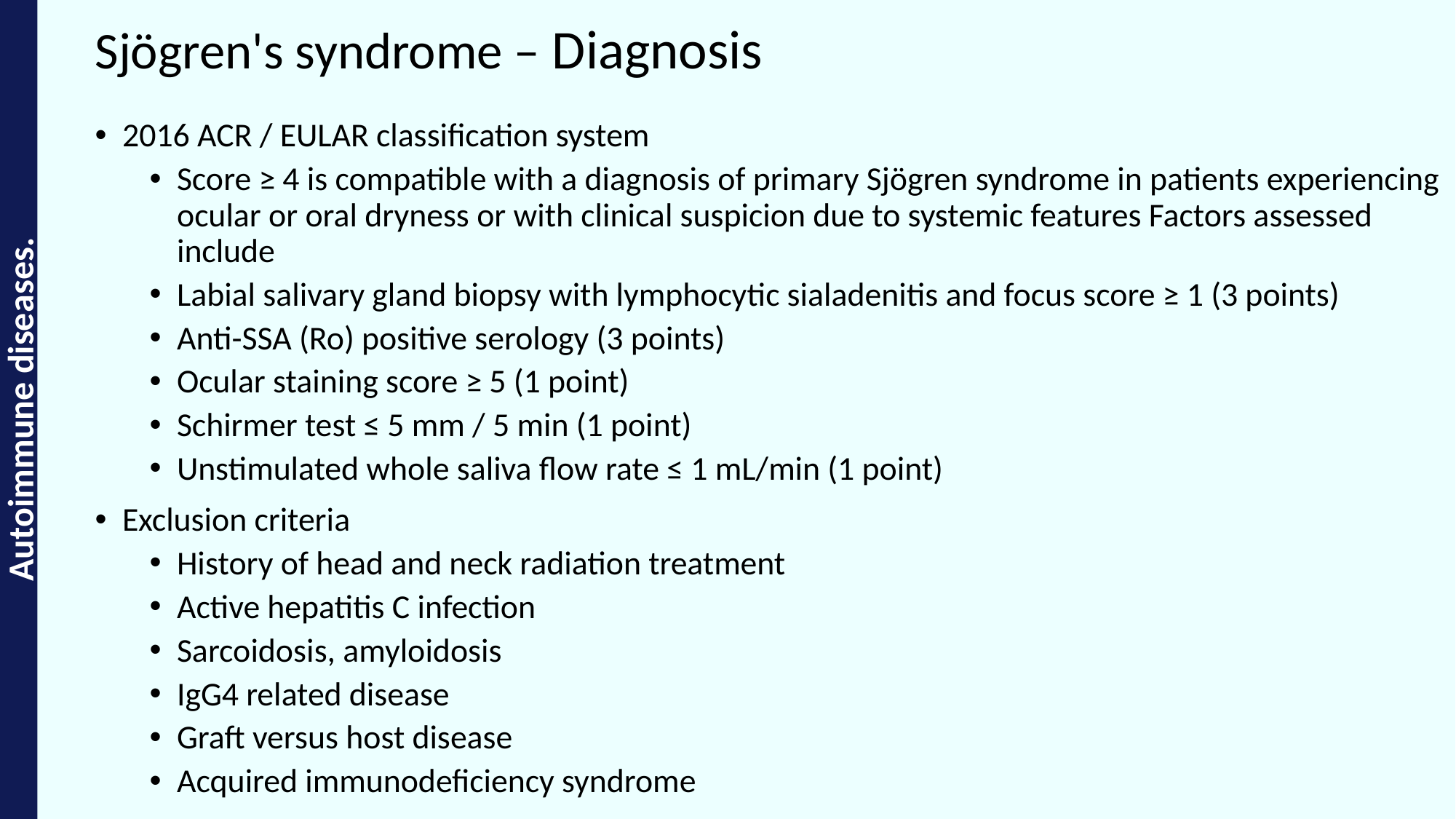

Autoimmune diseases.
Sjögren's syndrome – Diagnosis

2016 ACR / EULAR classification system
Score ≥ 4 is compatible with a diagnosis of primary Sjögren syndrome in patients experiencing ocular or oral dryness or with clinical suspicion due to systemic features Factors assessed include
Labial salivary gland biopsy with lymphocytic sialadenitis and focus score ≥ 1 (3 points)
Anti-SSA (Ro) positive serology (3 points)
Ocular staining score ≥ 5 (1 point)
Schirmer test ≤ 5 mm / 5 min (1 point)
Unstimulated whole saliva flow rate ≤ 1 mL/min (1 point)
Exclusion criteria
History of head and neck radiation treatment
Active hepatitis C infection
Sarcoidosis, amyloidosis
IgG4 related disease
Graft versus host disease
Acquired immunodeficiency syndrome